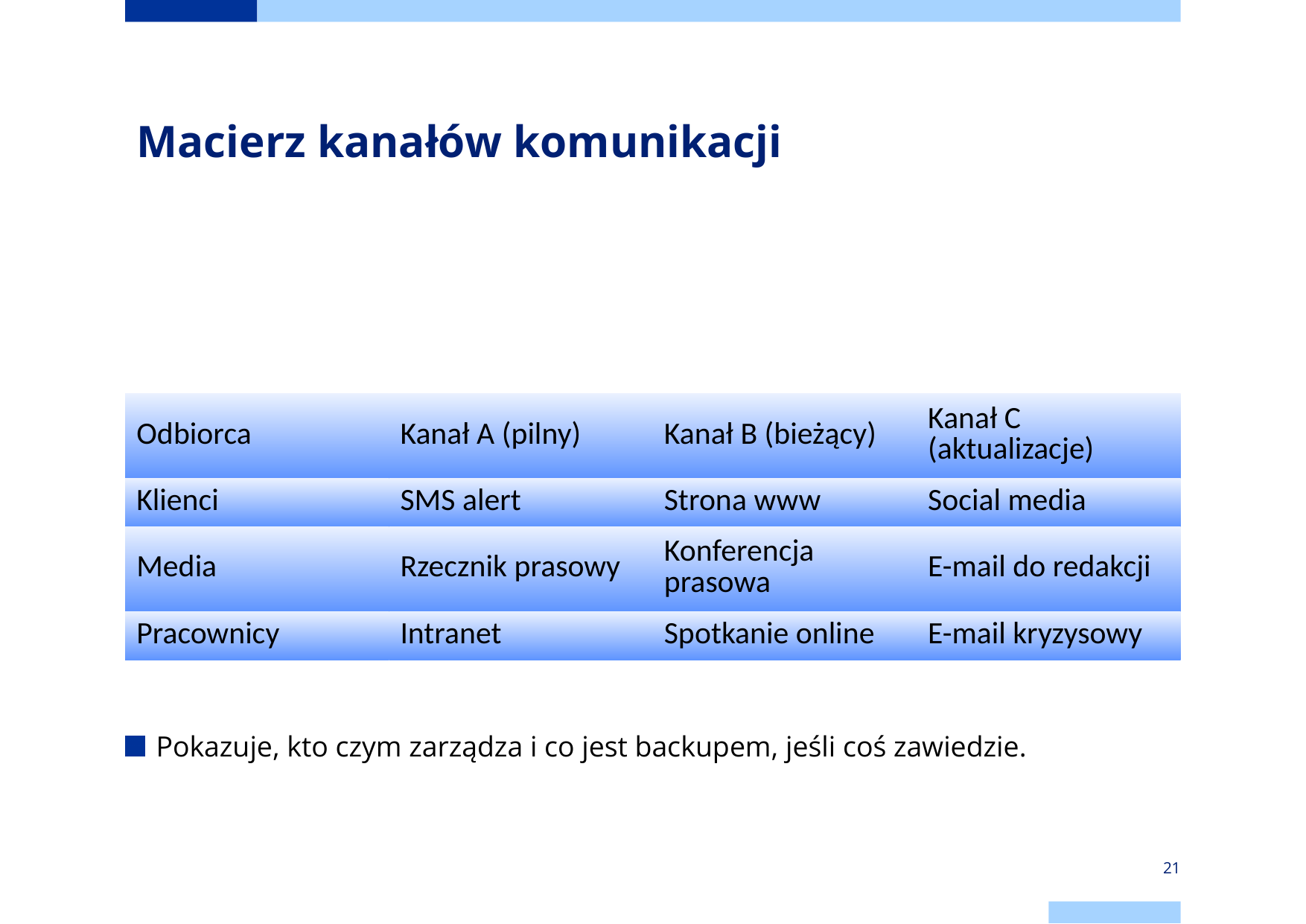

# Macierz kanałów komunikacji
| Odbiorca | Kanał A (pilny) | Kanał B (bieżący) | Kanał C (aktualizacje) |
| --- | --- | --- | --- |
| Klienci | SMS alert | Strona www | Social media |
| Media | Rzecznik prasowy | Konferencja prasowa | E-mail do redakcji |
| Pracownicy | Intranet | Spotkanie online | E-mail kryzysowy |
Pokazuje, kto czym zarządza i co jest backupem, jeśli coś zawiedzie.
21